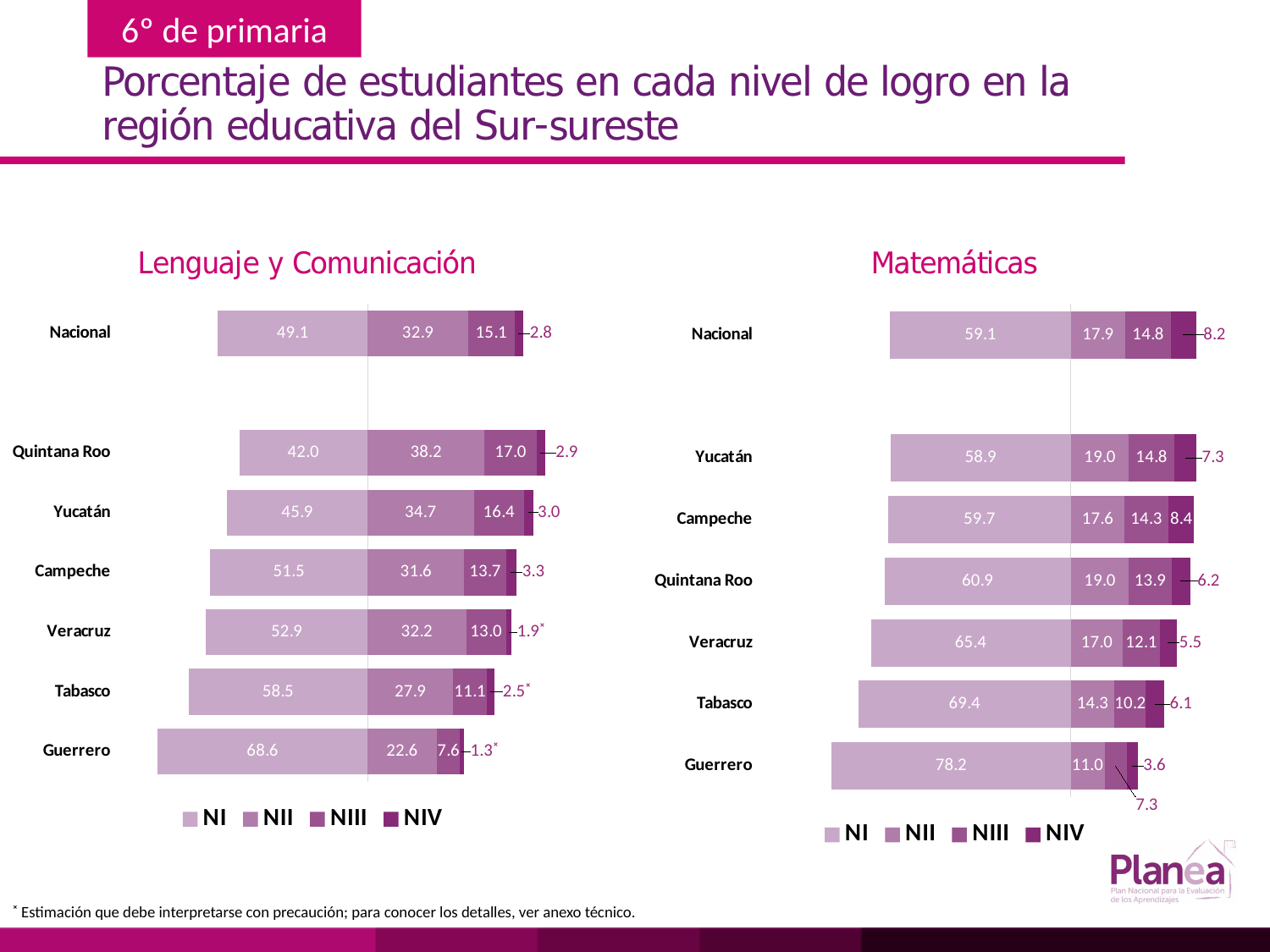

# Porcentaje de estudiantes en cada nivel de logro en la región educativa del Sur-sureste

Lenguaje y Comunicación
Matemáticas

### Chart

| Category | NI | NII | NIII | NIV |
|---|---|---|---|---|
| Guerrero | -68.6 | 22.6 | 7.6 | 1.3 |
| Tabasco | -58.5 | 27.9 | 11.1 | 2.5 |
| Veracruz | -52.9 | 32.2 | 13.0 | 1.9 |
| Campeche | -51.5 | 31.6 | 13.7 | 3.3 |
| Yucatán | -45.9 | 34.7 | 16.4 | 3.0 |
| Quintana Roo | -42.0 | 38.2 | 17.0 | 2.9 |
|  | None | None | None | None |
| Nacional | -49.1 | 32.9 | 15.1 | 2.8 |

### Chart

| Category | NI | NII | NIII | NIV |
|---|---|---|---|---|
| Guerrero | -78.2 | 11.0 | 7.3 | 3.6 |
| Tabasco | -69.4 | 14.3 | 10.2 | 6.1 |
| Veracruz | -65.4 | 17.0 | 12.1 | 5.5 |
| Quintana Roo | -60.9 | 19.0 | 13.9 | 6.2 |
| Campeche | -59.7 | 17.6 | 14.3 | 8.4 |
| Yucatán | -58.9 | 19.0 | 14.8 | 7.3 |
|  | None | None | None | None |
| Nacional | -59.1 | 17.9 | 14.8 | 8.2 |
˟ Estimación que debe interpretarse con precaución; para conocer los detalles, ver anexo técnico.